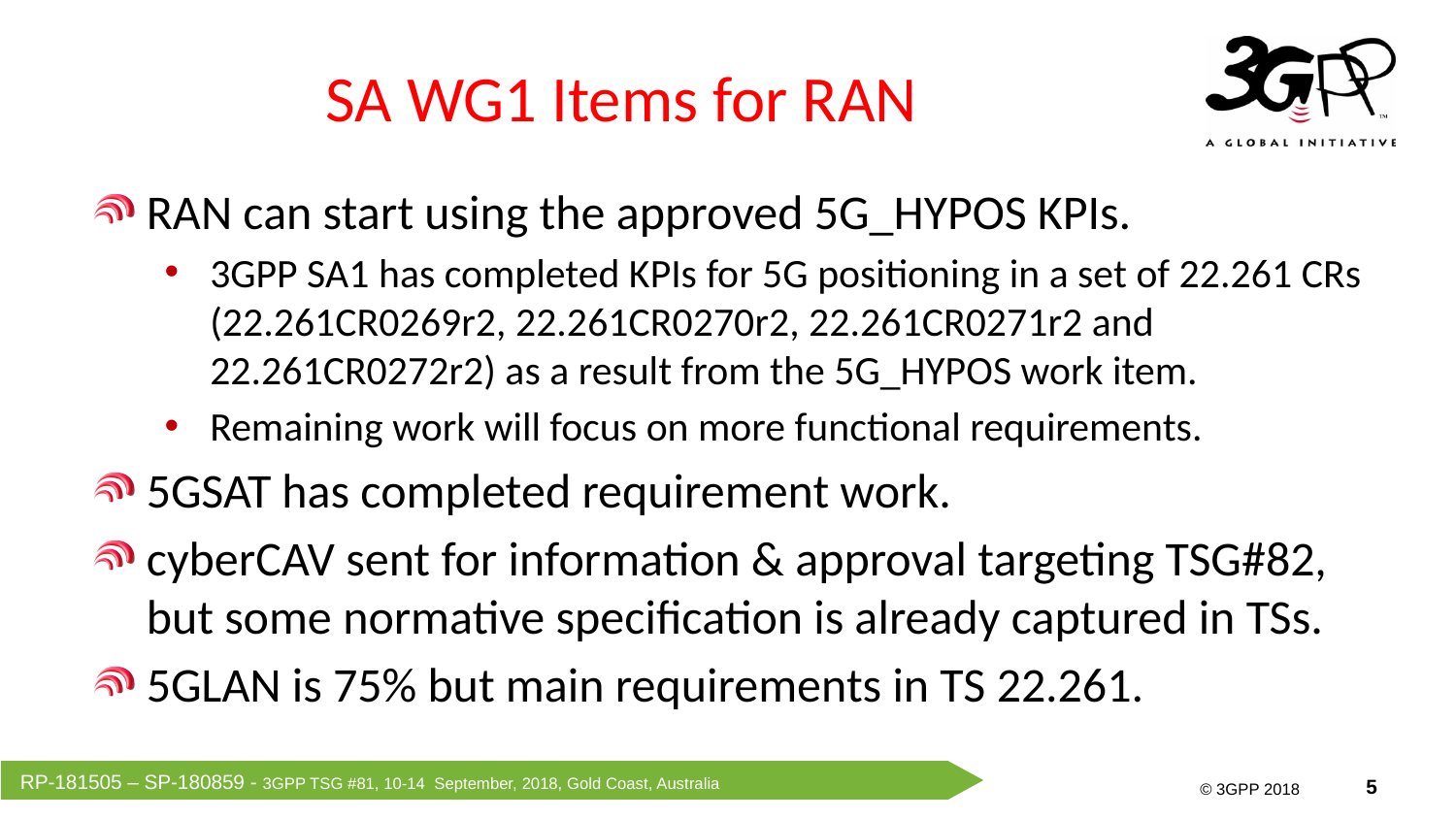

# SA WG1 Items for RAN
RAN can start using the approved 5G_HYPOS KPIs.
3GPP SA1 has completed KPIs for 5G positioning in a set of 22.261 CRs (22.261CR0269r2, 22.261CR0270r2, 22.261CR0271r2 and 22.261CR0272r2) as a result from the 5G_HYPOS work item.
Remaining work will focus on more functional requirements.
5GSAT has completed requirement work.
cyberCAV sent for information & approval targeting TSG#82, but some normative specification is already captured in TSs.
5GLAN is 75% but main requirements in TS 22.261.